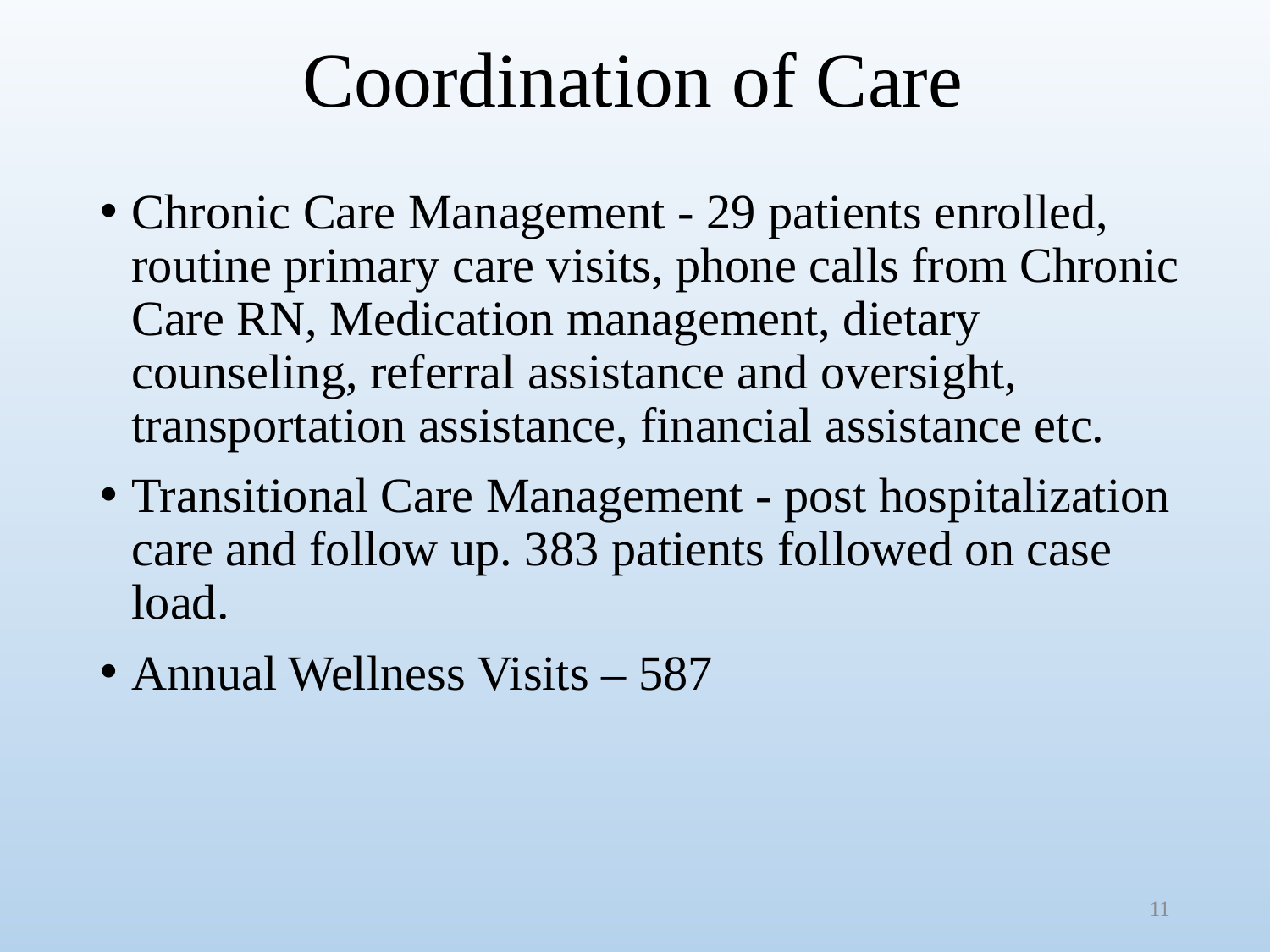

# Coordination of Care
Chronic Care Management - 29 patients enrolled, routine primary care visits, phone calls from Chronic Care RN, Medication management, dietary counseling, referral assistance and oversight, transportation assistance, financial assistance etc.
Transitional Care Management - post hospitalization care and follow up. 383 patients followed on case load.
Annual Wellness Visits – 587
11